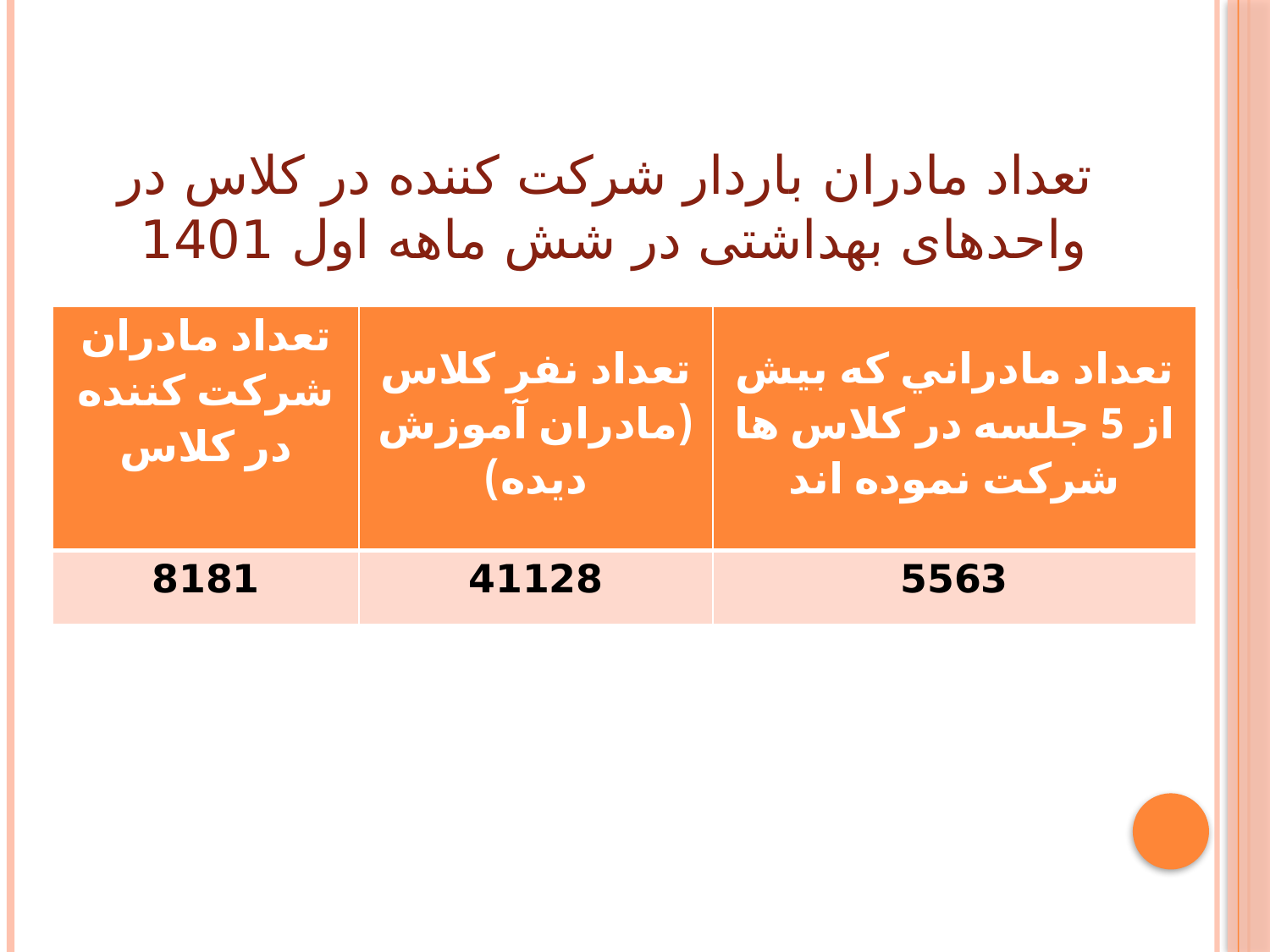

# تعداد مادران باردار شرکت کننده در کلاس در واحدهای بهداشتی در شش ماهه اول 1401
| تعداد مادران شرکت کننده در کلاس | تعداد نفر كلاس (مادران آموزش ديده) | تعداد مادراني كه بيش از 5 جلسه در كلاس ها شركت نموده اند |
| --- | --- | --- |
| 8181 | 41128 | 5563 |